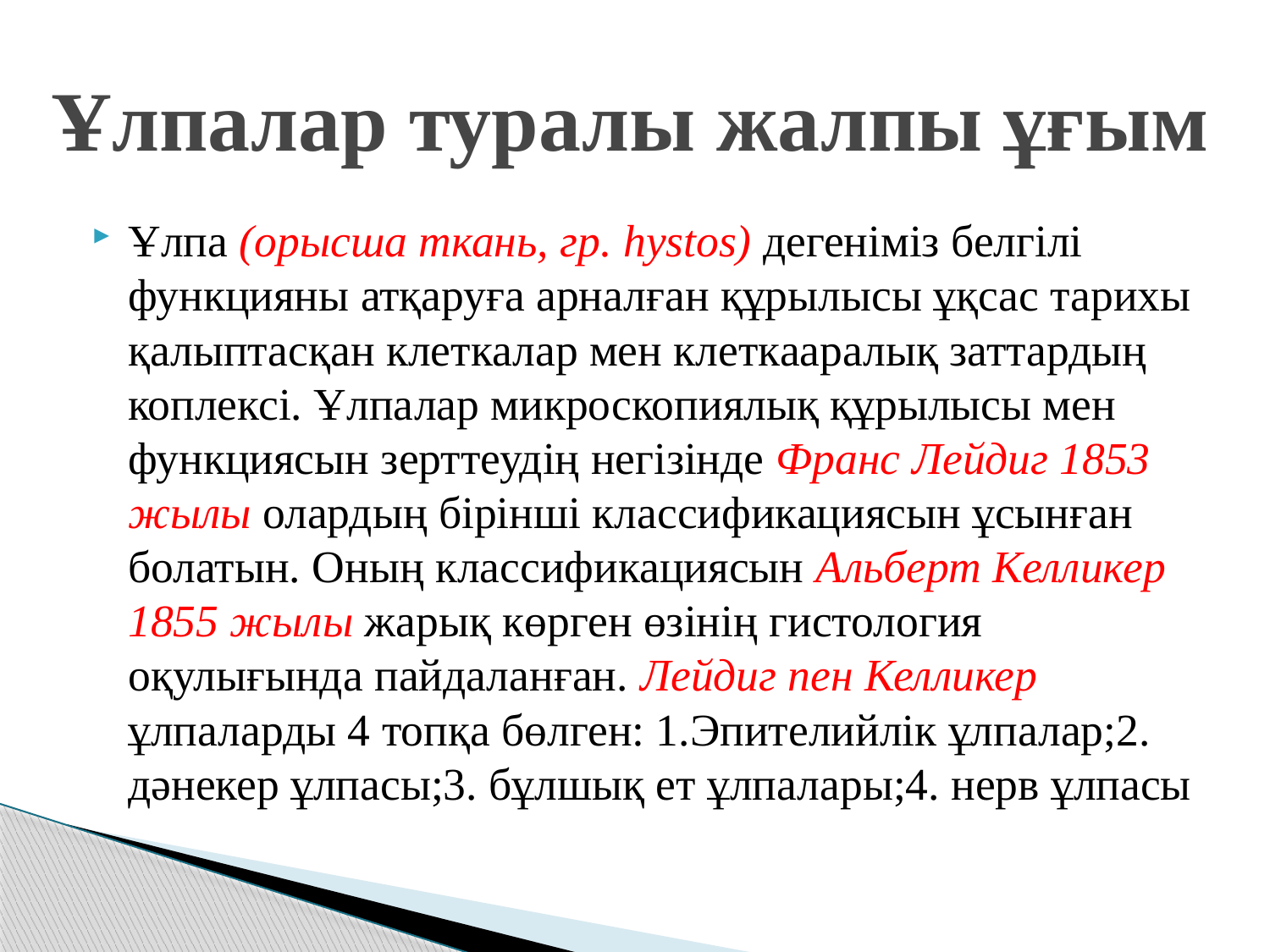

# Ұлпалар туралы жалпы ұғым
Ұлпа (орысша ткань, гр. hystos) дегеніміз белгілі функцияны атқаруға арналған құрылысы ұқсас тарихы қалыптасқан клеткалар мен клеткааралық заттардың коплексі. Ұлпалар микроскопиялық құрылысы мен функциясын зерттеудің негізінде Франс Лейдиг 1853 жылы олардың бірінші классификациясын ұсынған болатын. Оның классификациясын Альберт Келликер 1855 жылы жарық көрген өзінің гистология оқулығында пайдаланған. Лейдиг пен Келликер ұлпаларды 4 топқа бөлген: 1.Эпителийлік ұлпалар;2. дәнекер ұлпасы;3. бұлшық ет ұлпалары;4. нерв ұлпасы